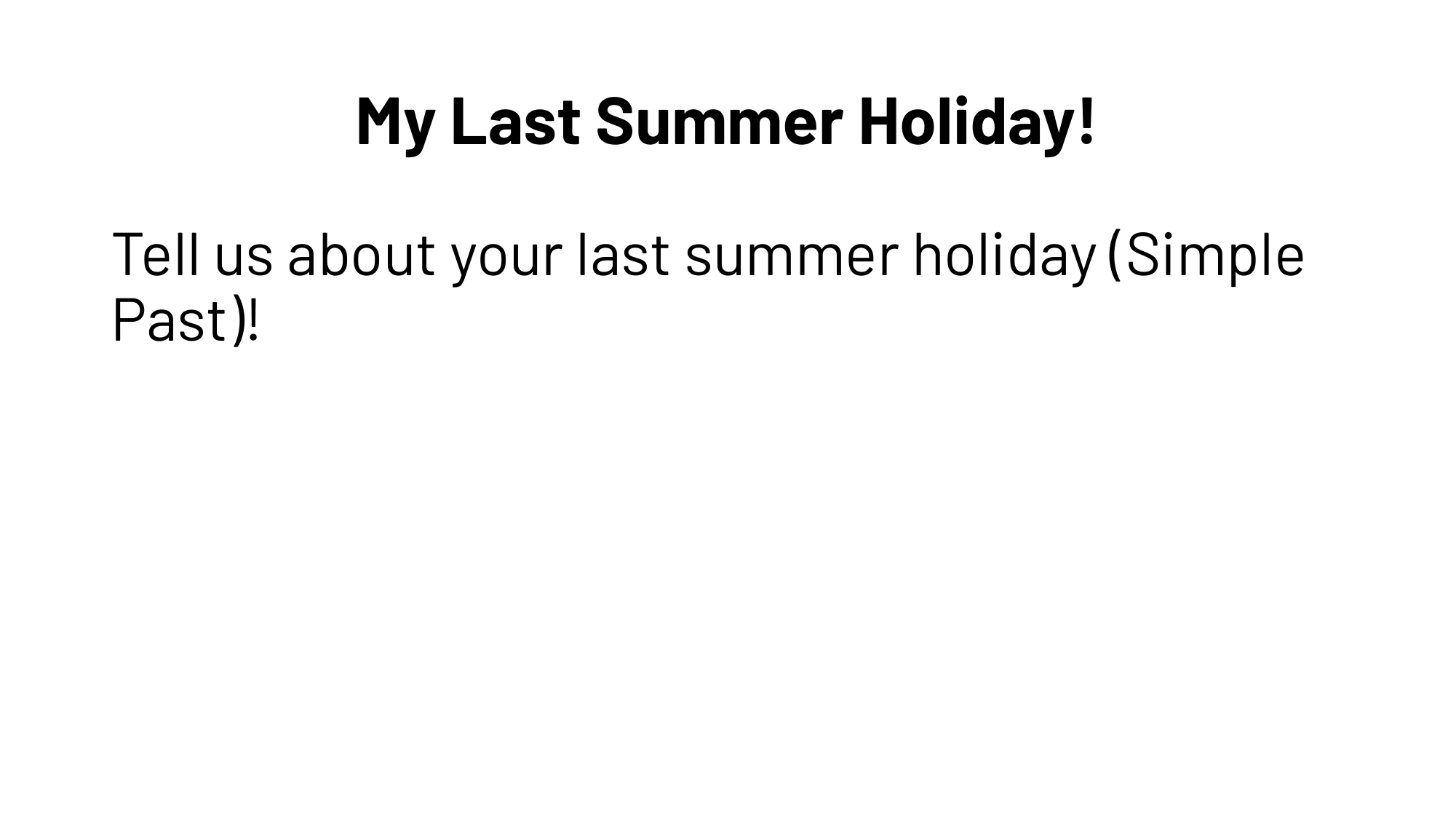

# My Last Summer Holiday!
Tell us about your last summer holiday (Simple Past)!